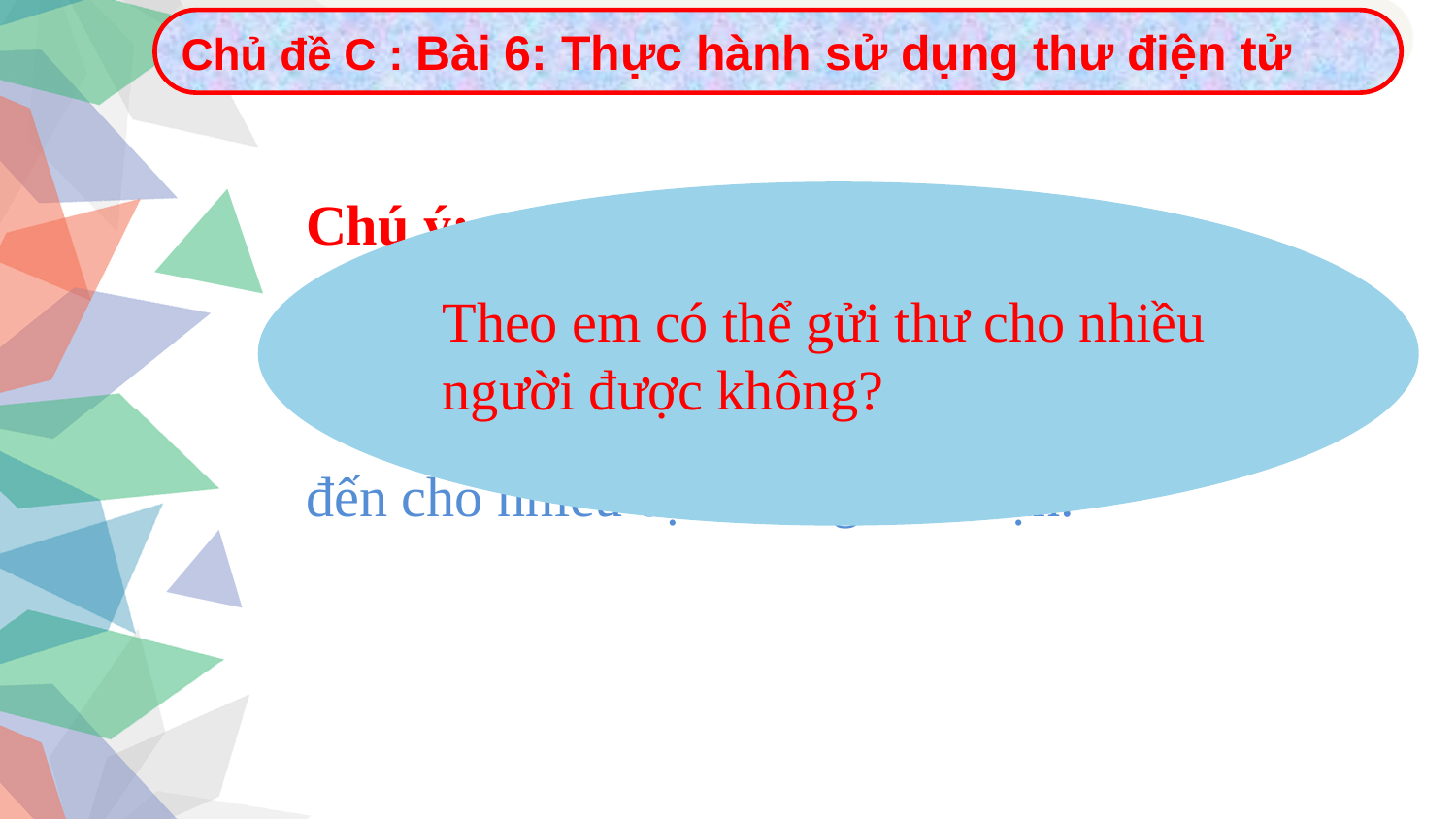

Chủ đề C : Bài 6: Thực hành sử dụng thư điện tử
Theo em có thể gửi thư cho nhiều
người được không?
Chú ý:
	- Email đã soạn nhưng chưa gửi sẽ
được tự động lưu vào thư nháp.
	- Có thể gửi thư và tệp đính kèm
đến cho nhiều địa chỉ người nhận.